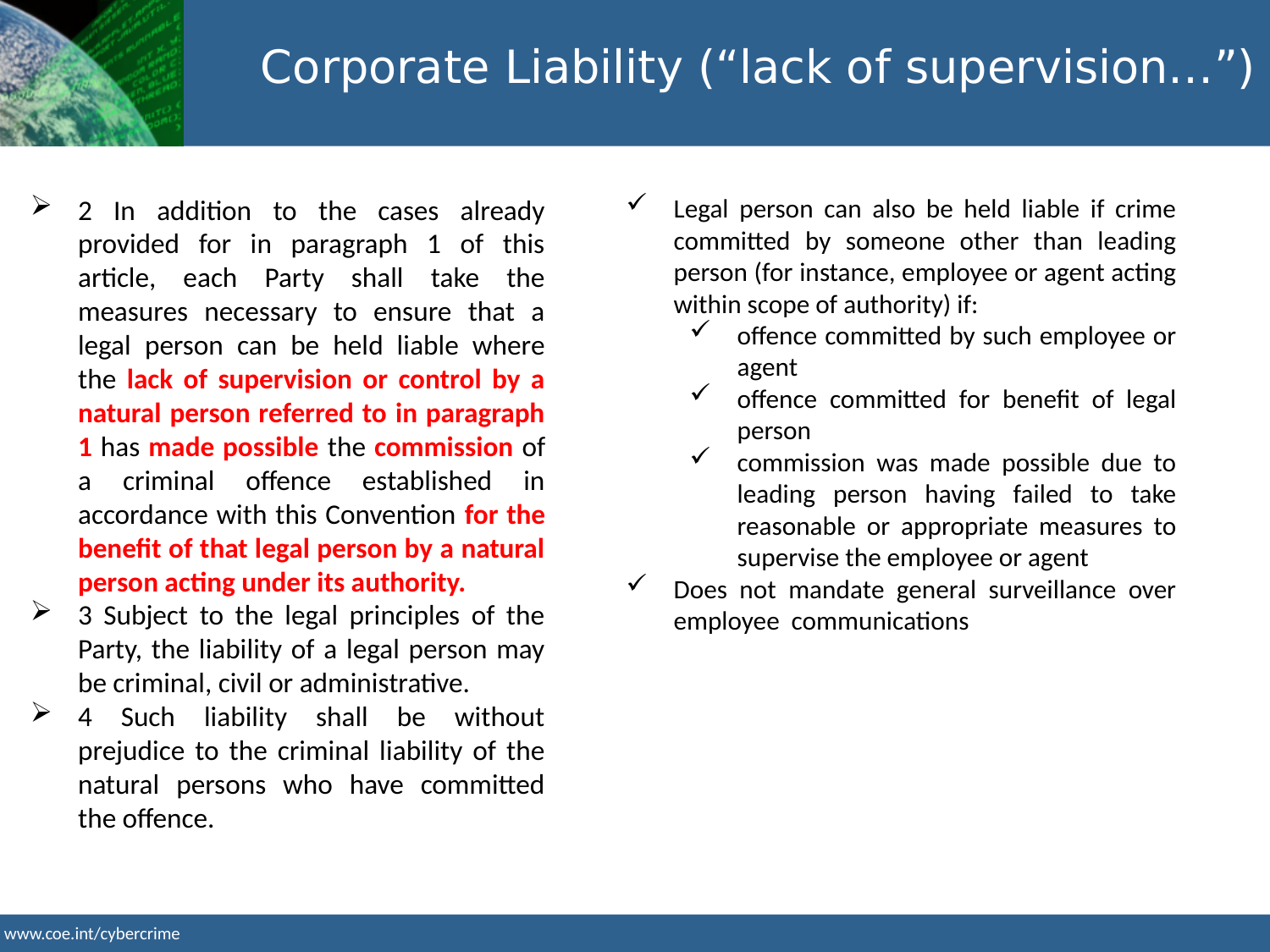

Corporate Liability (“lack of supervision…”)
2 In addition to the cases already provided for in paragraph 1 of this article, each Party shall take the measures necessary to ensure that a legal person can be held liable where the lack of supervision or control by a natural person referred to in paragraph 1 has made possible the commission of a criminal offence established in accordance with this Convention for the benefit of that legal person by a natural person acting under its authority.
3 Subject to the legal principles of the Party, the liability of a legal person may be criminal, civil or administrative.
4 Such liability shall be without prejudice to the criminal liability of the natural persons who have committed the offence.
Legal person can also be held liable if crime committed by someone other than leading person (for instance, employee or agent acting within scope of authority) if:
offence committed by such employee or agent
offence committed for benefit of legal person
commission was made possible due to leading person having failed to take reasonable or appropriate measures to supervise the employee or agent
Does not mandate general surveillance over employee  communications